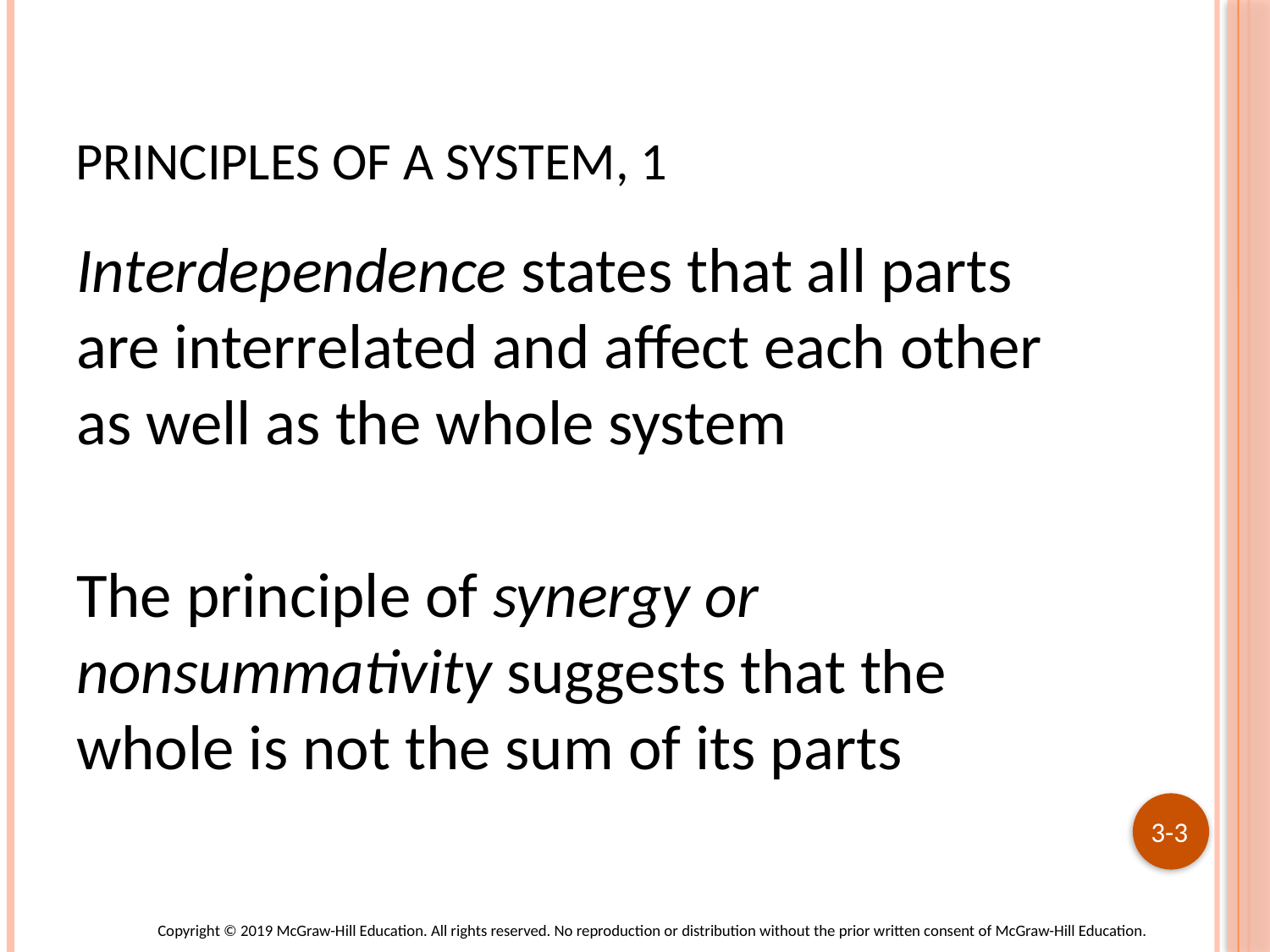

# Principles of a System, 1
Interdependence states that all parts are interrelated and affect each other as well as the whole system

The principle of synergy or nonsummativity suggests that the whole is not the sum of its parts